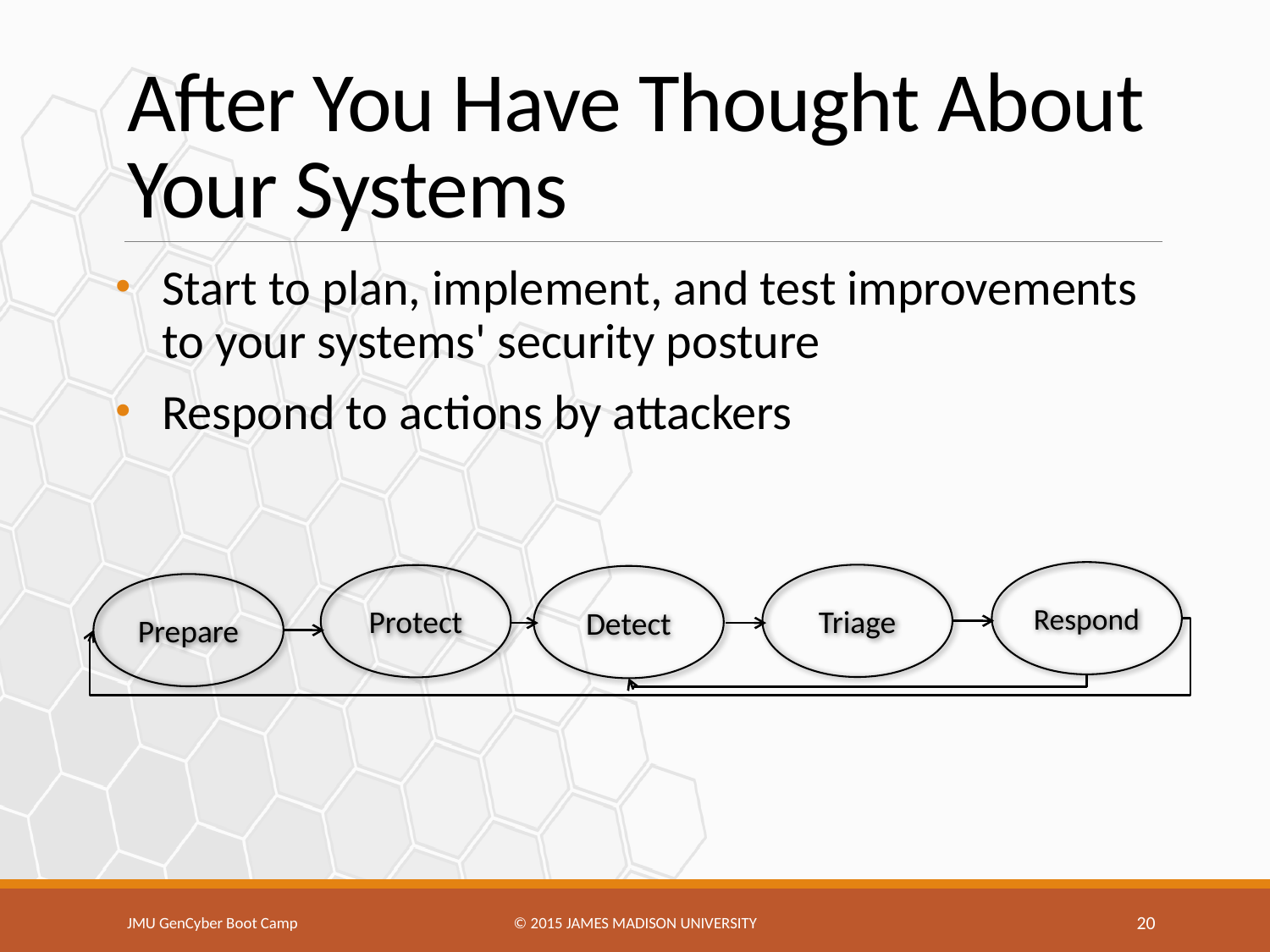

# After You Have Thought About Your Systems
Start to plan, implement, and test improvements to your systems' security posture
Respond to actions by attackers
Respond
Triage
Protect
Detect
Prepare
JMU GenCyber Boot Camp
© 2015 James Madison university
20